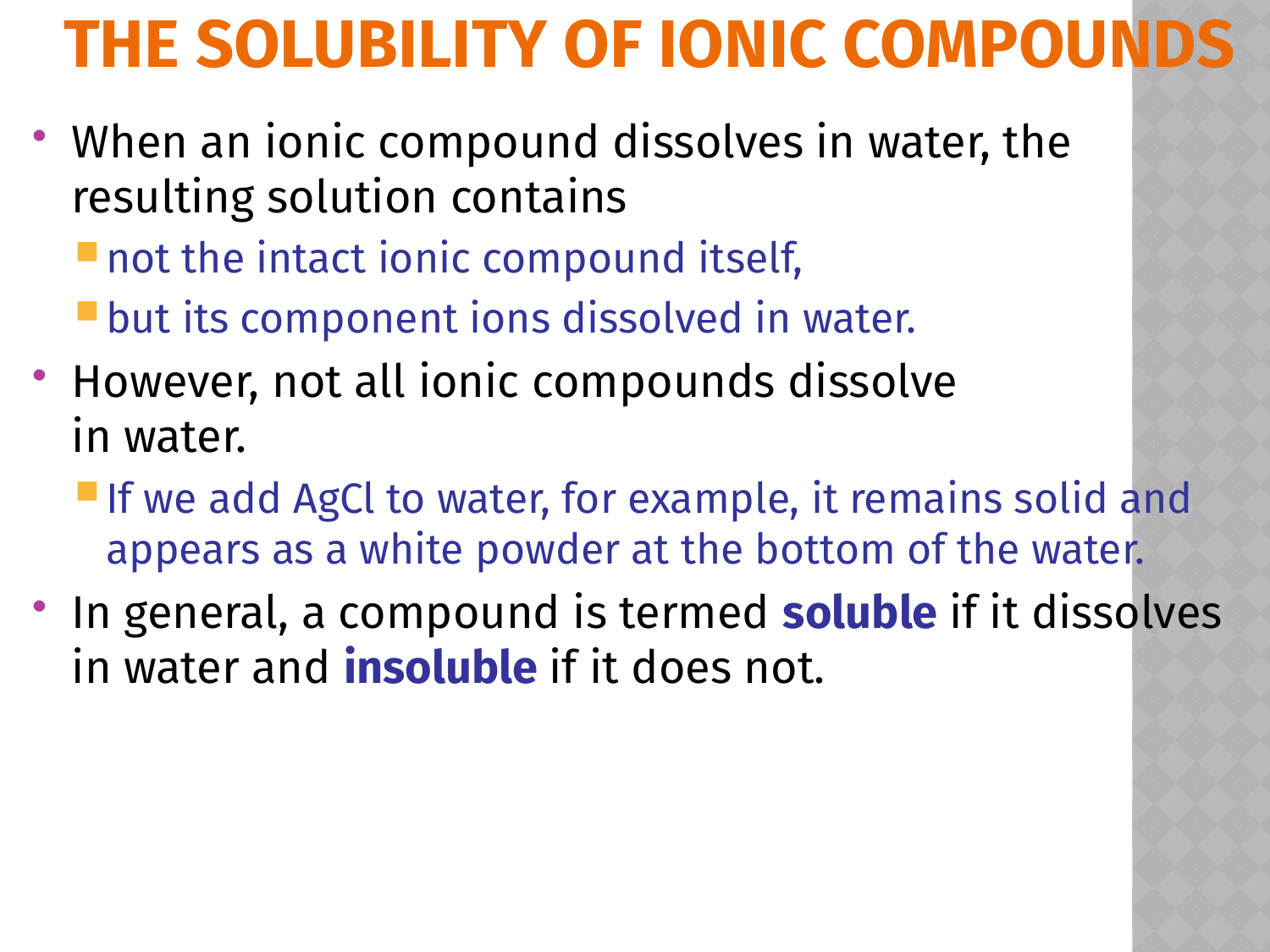

# The Solubility of Ionic Compounds
When an ionic compound dissolves in water, the resulting solution contains
not the intact ionic compound itself,
but its component ions dissolved in water.
However, not all ionic compounds dissolve
in water.
If we add AgCl to water, for example, it remains solid and appears as a white powder at the bottom of the water.
In general, a compound is termed soluble if it dissolves in water and insoluble if it does not.